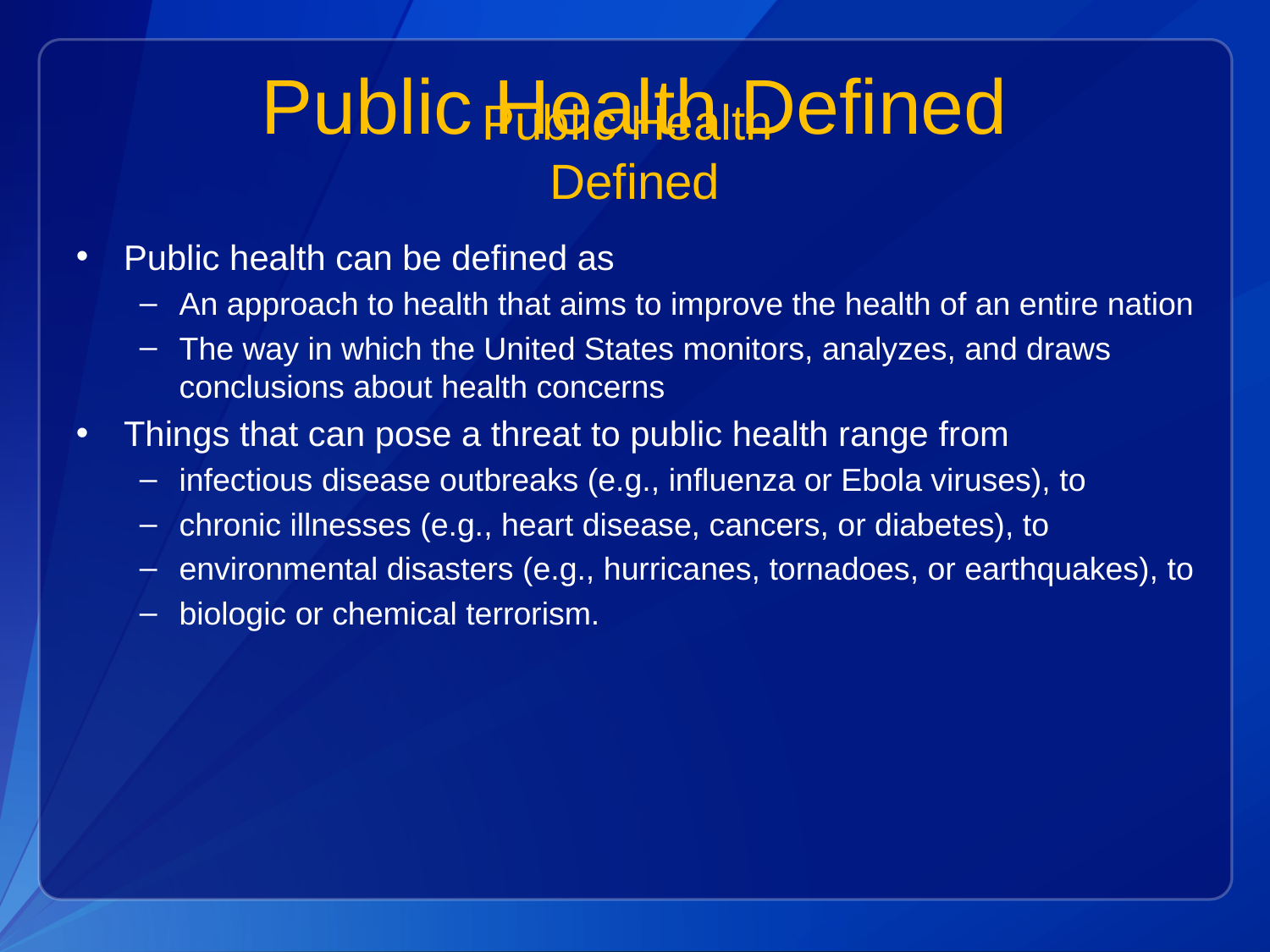

Public Health Defined
Public Health
Defined
Public health can be defined as
An approach to health that aims to improve the health of an entire nation
The way in which the United States monitors, analyzes, and draws conclusions about health concerns
Things that can pose a threat to public health range from
infectious disease outbreaks (e.g., influenza or Ebola viruses), to
chronic illnesses (e.g., heart disease, cancers, or diabetes), to
environmental disasters (e.g., hurricanes, tornadoes, or earthquakes), to
biologic or chemical terrorism.